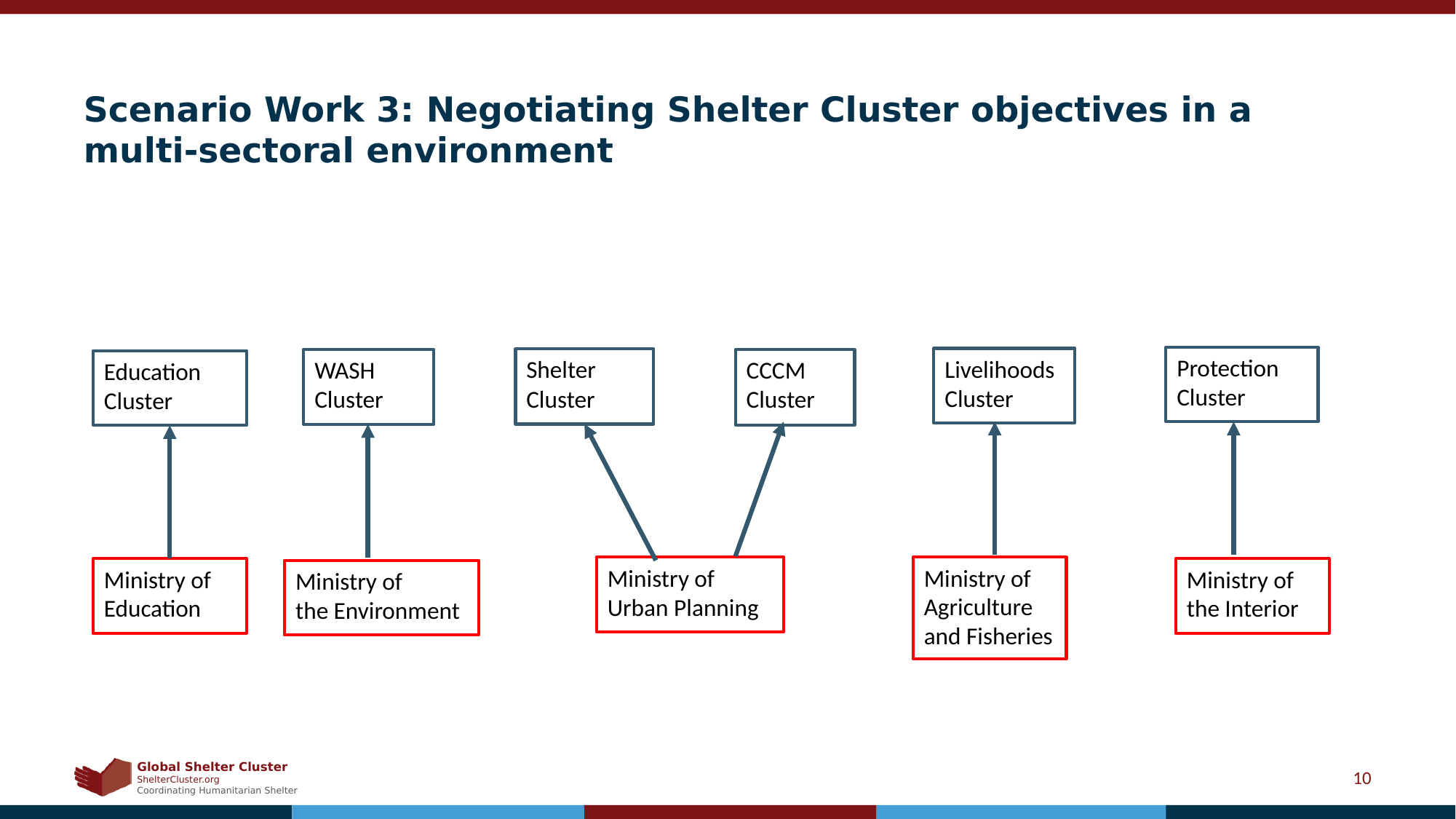

# Scenario Work 3: Negotiating Shelter Cluster objectives in a multi-sectoral environment
Protection
Cluster
Livelihoods
Cluster
Shelter
Cluster
WASH
Cluster
CCCM
Cluster
Education
Cluster
Ministry of
Agriculture and Fisheries
Ministry of
Urban Planning
Ministry of
Education
Ministry of
the Interior
Ministry of
the Environment
10